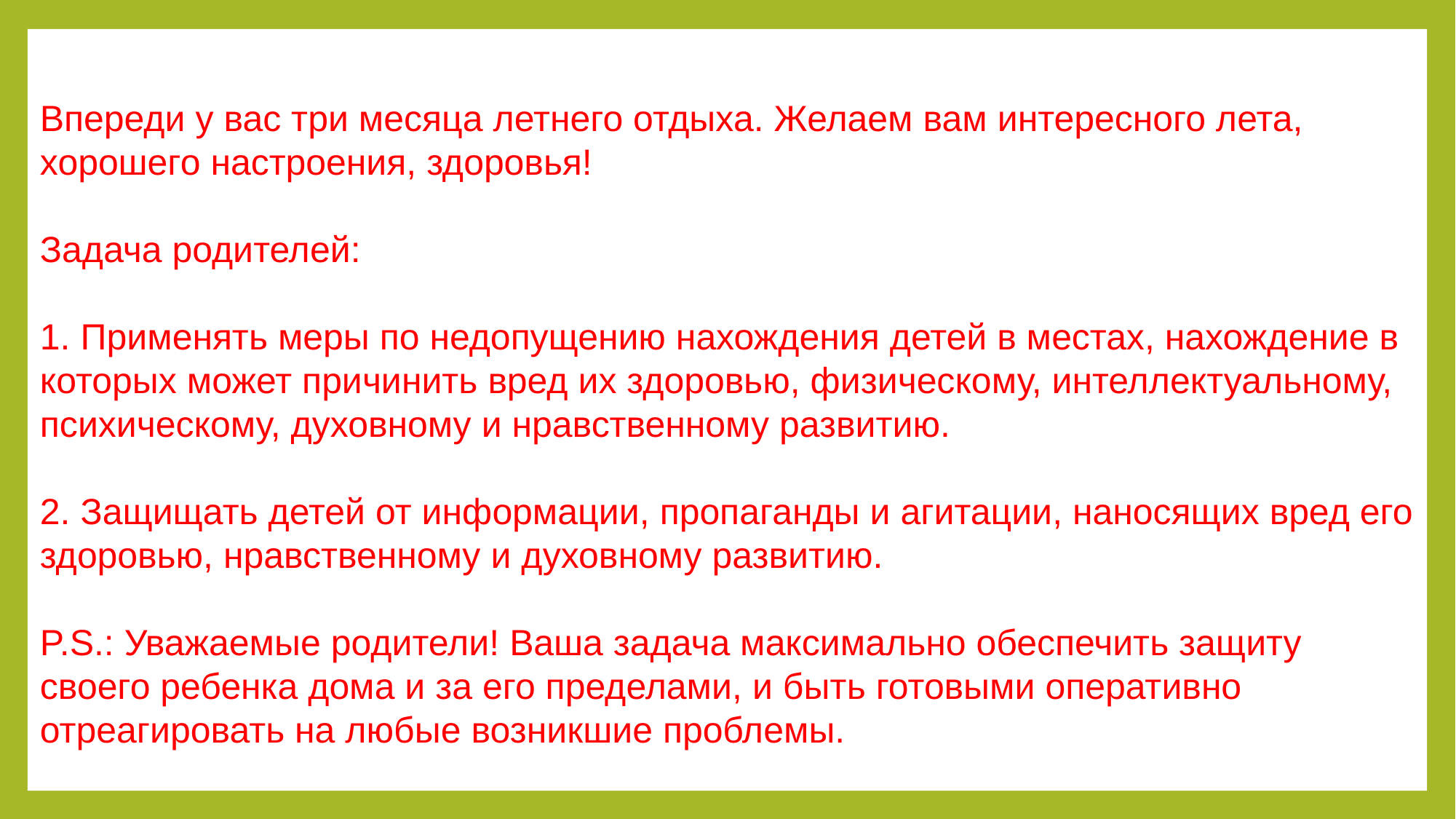

Впереди у вас три месяца летнего отдыха. Желаем вам интересного лета, хорошего настроения, здоровья!

Задача родителей:

1. Применять меры по недопущению нахождения детей в местах, нахождение в которых может причинить вред их здоровью, физическому, интеллектуальному, психическому, духовному и нравственному развитию.

2. Защищать детей от информации, пропаганды и агитации, наносящих вред его здоровью, нравственному и духовному развитию.

P.S.: Уважаемые родители! Ваша задача максимально обеспечить защиту своего ребенка дома и за его пределами, и быть готовыми оперативно отреагировать на любые возникшие проблемы.